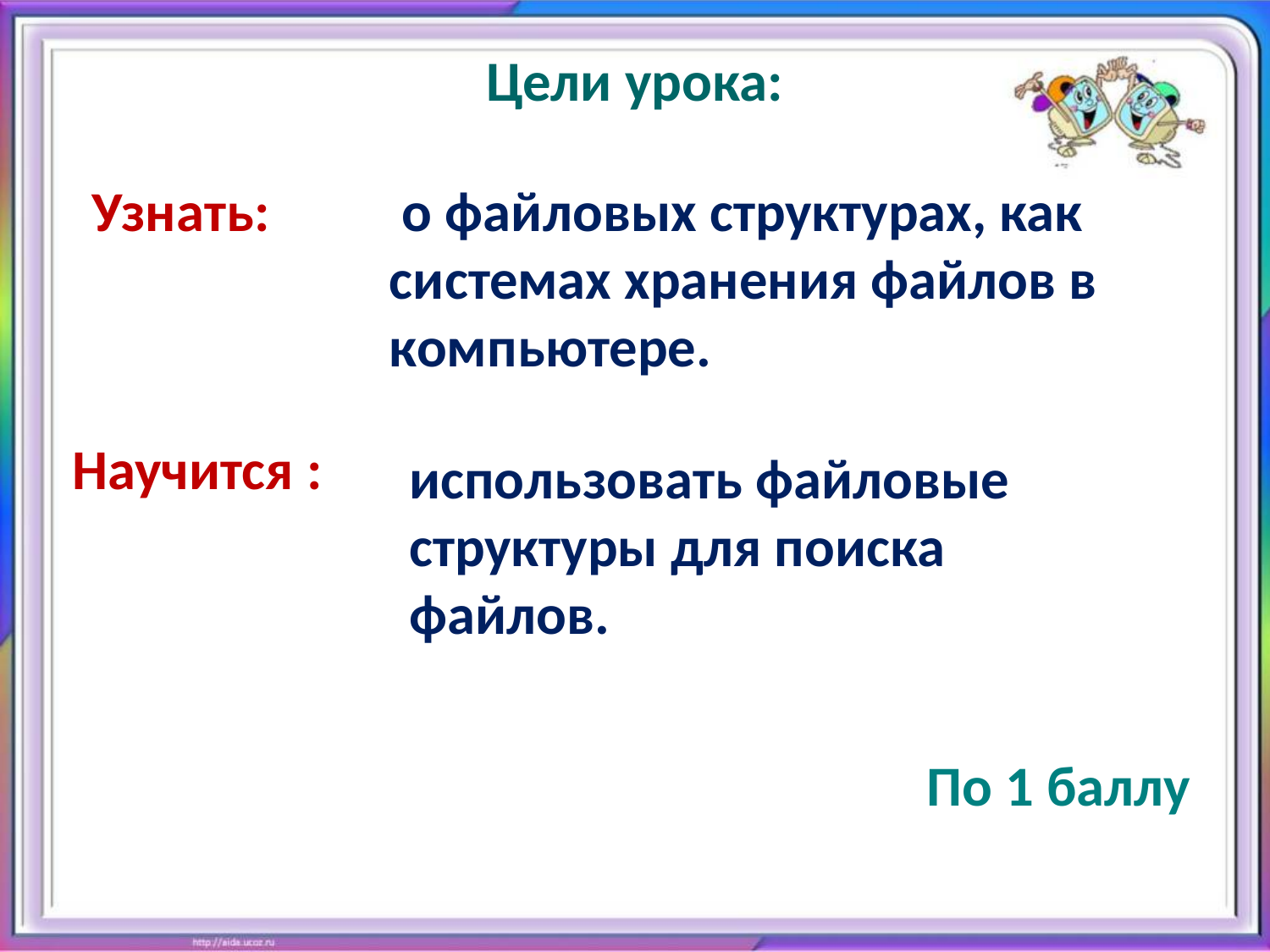

# Цели урока:
Узнать:
 о файловых структурах, как системах хранения файлов в компьютере.
Научится :
использовать файловые структуры для поиска файлов.
По 1 баллу